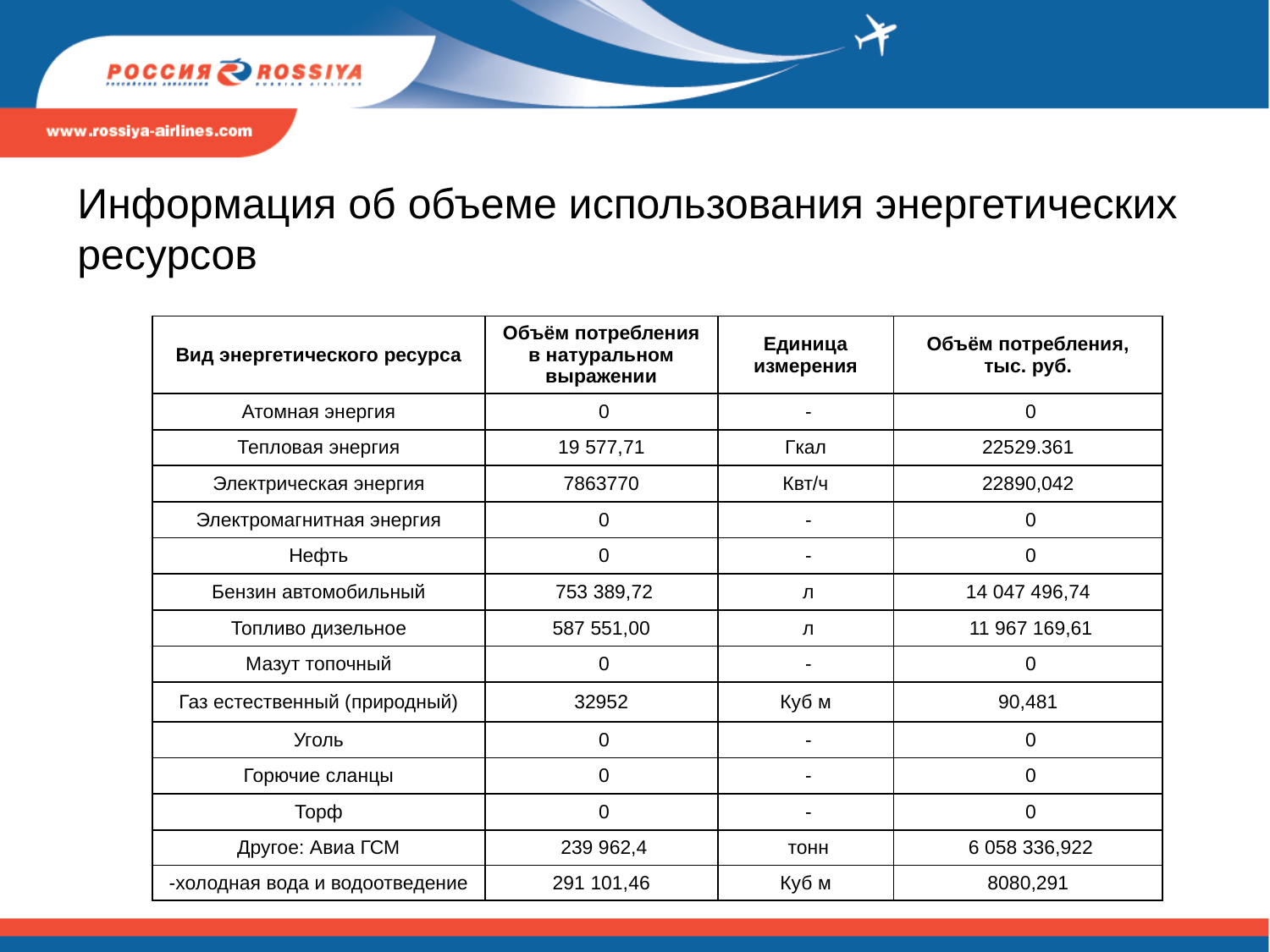

#
Информация об объеме использования энергетических ресурсов
| Вид энергетического ресурса | Объём потребления в натуральном выражении | Единица измерения | Объём потребления, тыс. руб. |
| --- | --- | --- | --- |
| Атомная энергия | 0 | - | 0 |
| Тепловая энергия | 19 577,71 | Гкал | 22529.361 |
| Электрическая энергия | 7863770 | Квт/ч | 22890,042 |
| Электромагнитная энергия | 0 | - | 0 |
| Нефть | 0 | - | 0 |
| Бензин автомобильный | 753 389,72 | л | 14 047 496,74 |
| Топливо дизельное | 587 551,00 | л | 11 967 169,61 |
| Мазут топочный | 0 | - | 0 |
| Газ естественный (природный) | 32952 | Куб м | 90,481 |
| Уголь | 0 | - | 0 |
| Горючие сланцы | 0 | - | 0 |
| Торф | 0 | - | 0 |
| Другое: Авиа ГСМ | 239 962,4 | тонн | 6 058 336,922 |
| -холодная вода и водоотведение | 291 101,46 | Куб м | 8080,291 |